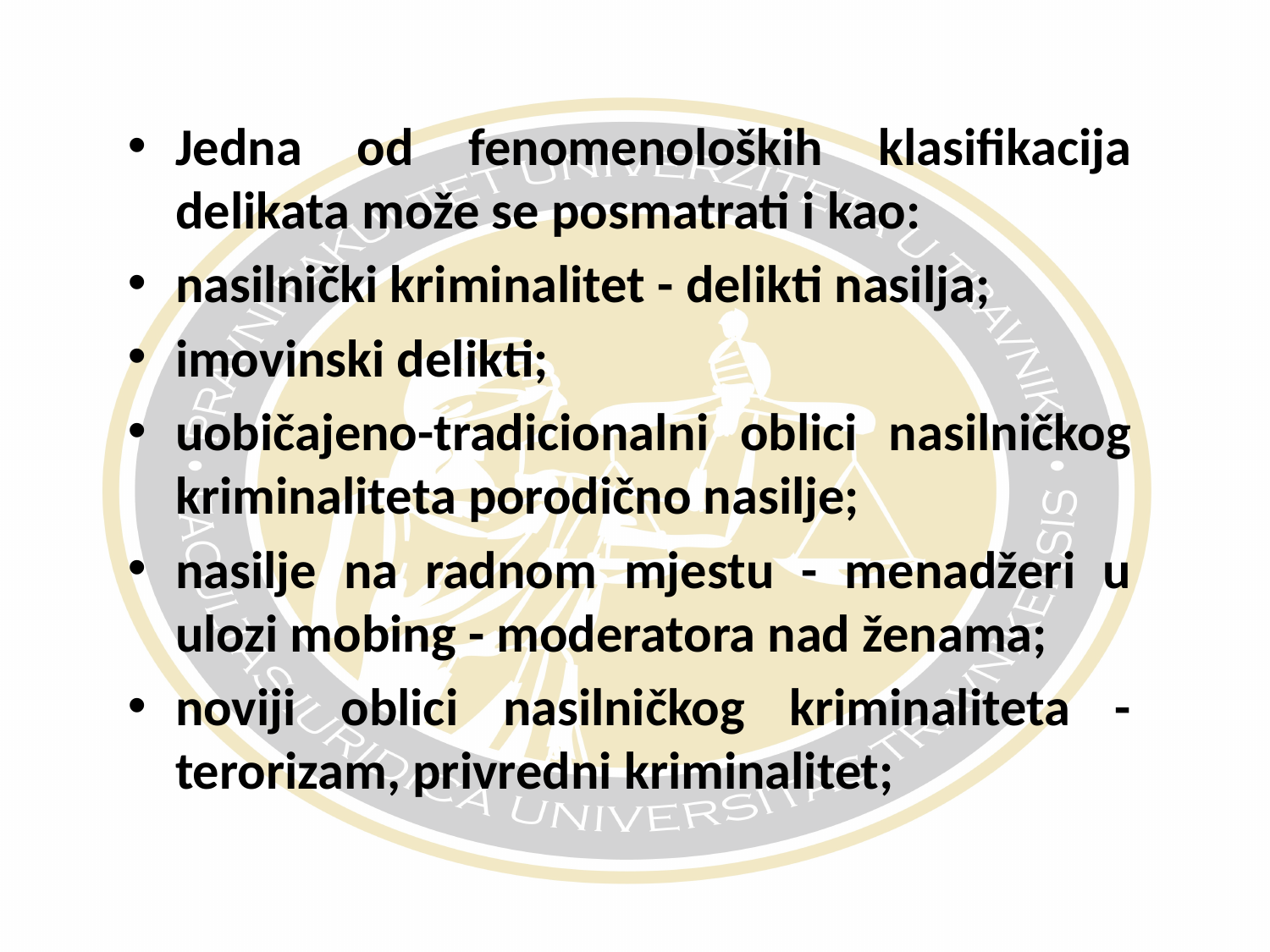

#
Jedna od fenomenoloških klasifikacija delikata može se posmatrati i kao:
nasilnički kriminalitet - delikti nasilja;
imovinski delikti;
uobičajeno-tradicionalni oblici nasilničkog kriminaliteta porodično nasilje;
nasilje na radnom mjestu - menadžeri u ulozi mobing - moderatora nad ženama;
noviji oblici nasilničkog kriminaliteta - terorizam, privredni kriminalitet;